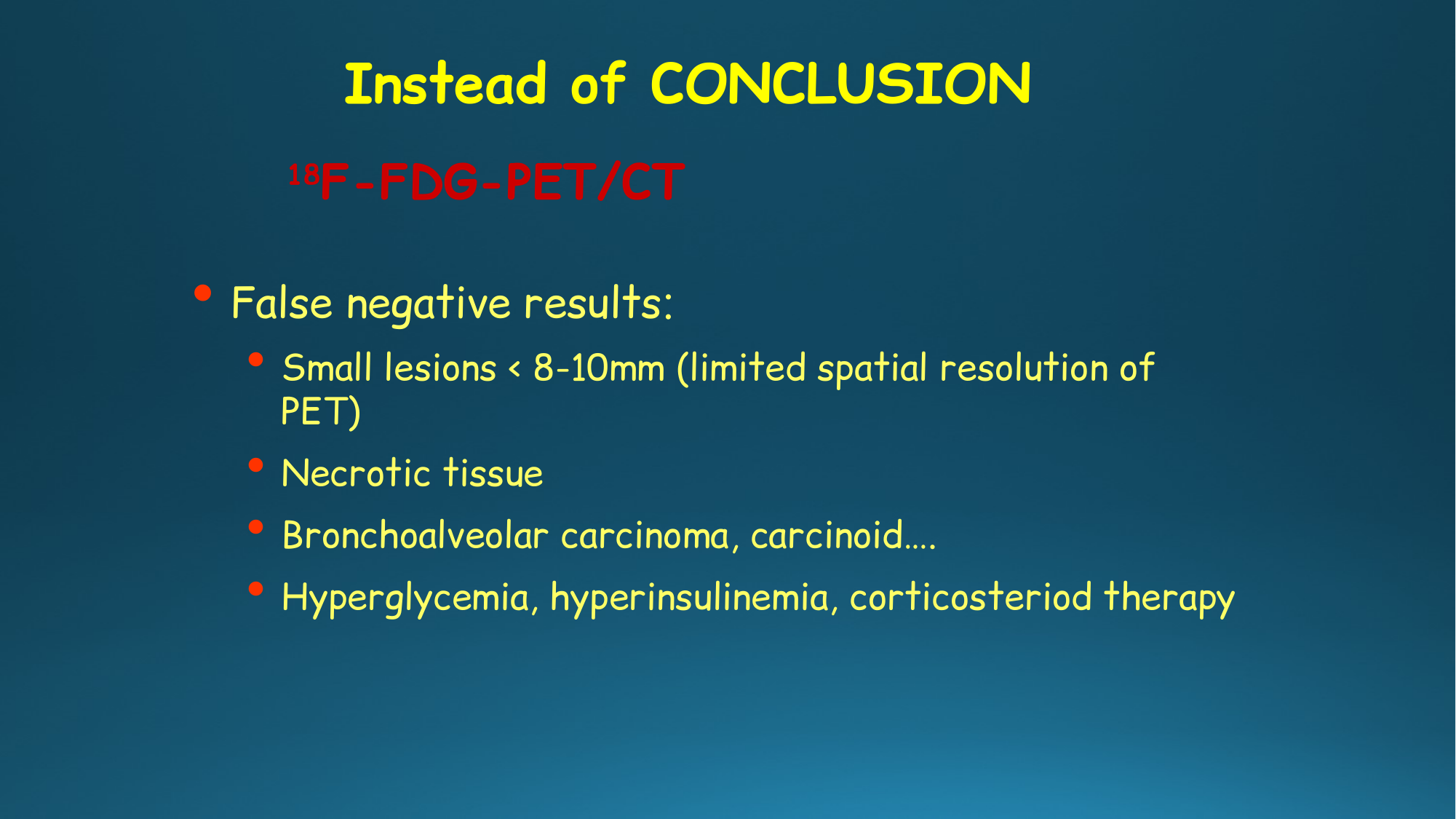

Instead of CONCLUSION
18F-FDG-PET/CT

 False negative results:
Small lesions < 8-10mm (limited spatial resolution of PET)
Necrotic tissue
Bronchoalveolar carcinoma, carcinoid….
Hyperglycemia, hyperinsulinemia, corticosteriod therapy